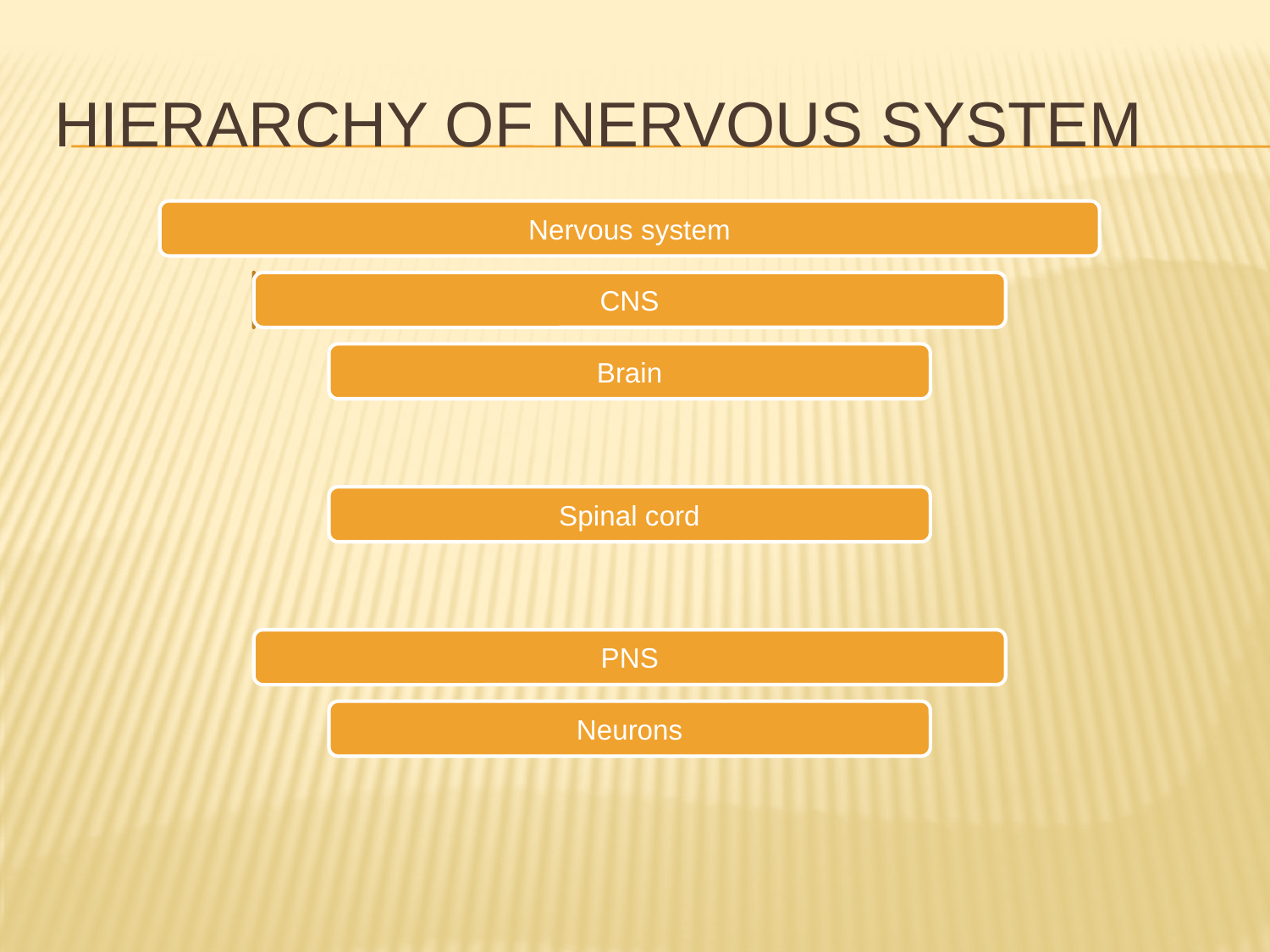

# Hierarchy of Nervous System
Nervous system
CNS
Brain
Spinal cord
PNS
Neurons